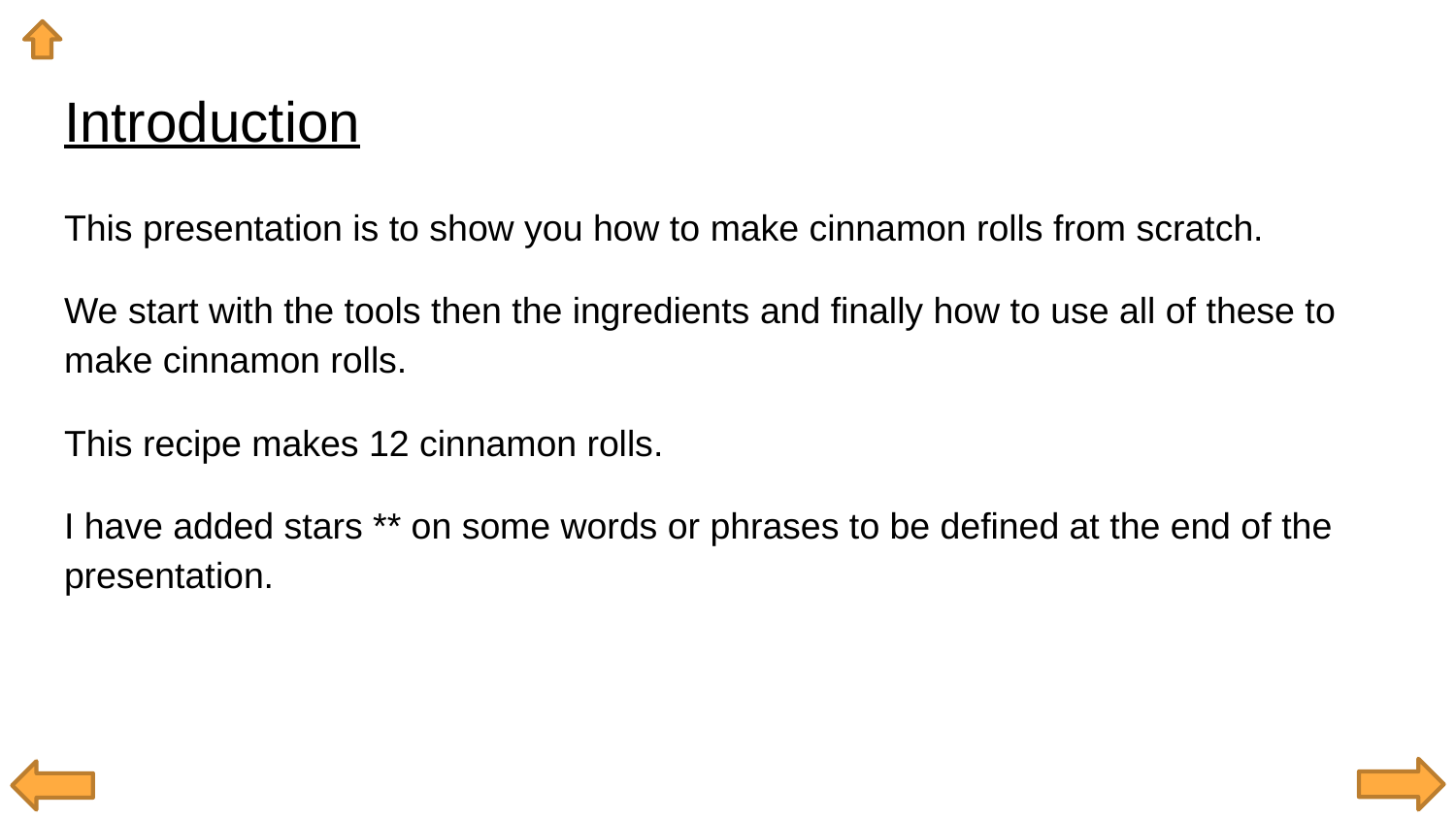

# Introduction
This presentation is to show you how to make cinnamon rolls from scratch.
We start with the tools then the ingredients and finally how to use all of these to make cinnamon rolls.
This recipe makes 12 cinnamon rolls.
I have added stars ** on some words or phrases to be defined at the end of the presentation.